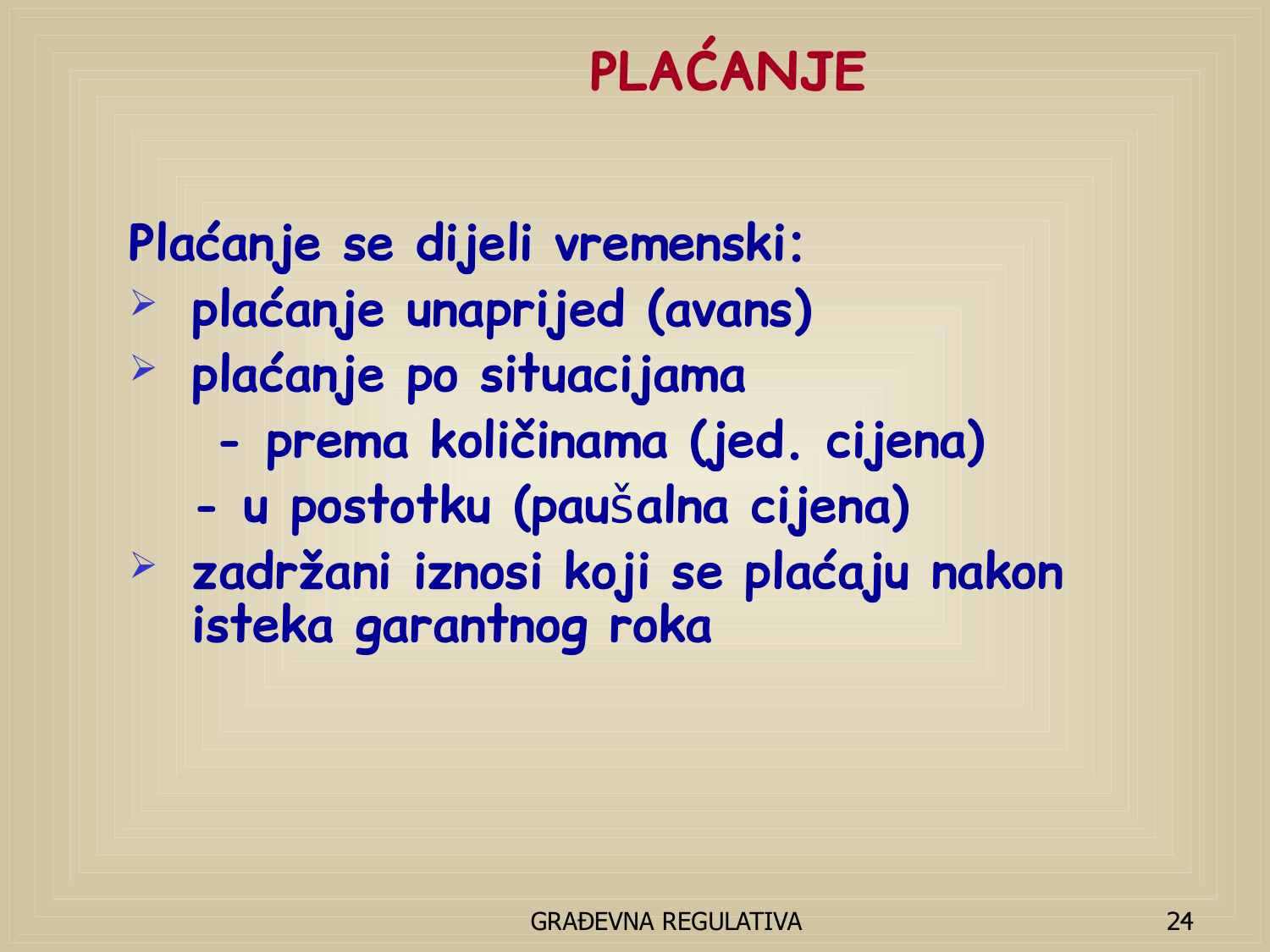

# PLAĆANJE
Plaćanje se dijeli vremenski:
plaćanje unaprijed (avans)
plaćanje po situacijama
    - prema količinama (jed. cijena)
	- u postotku (paušalna cijena)
zadržani iznosi koji se plaćaju nakon isteka garantnog roka
GRAĐEVNA REGULATIVA
24